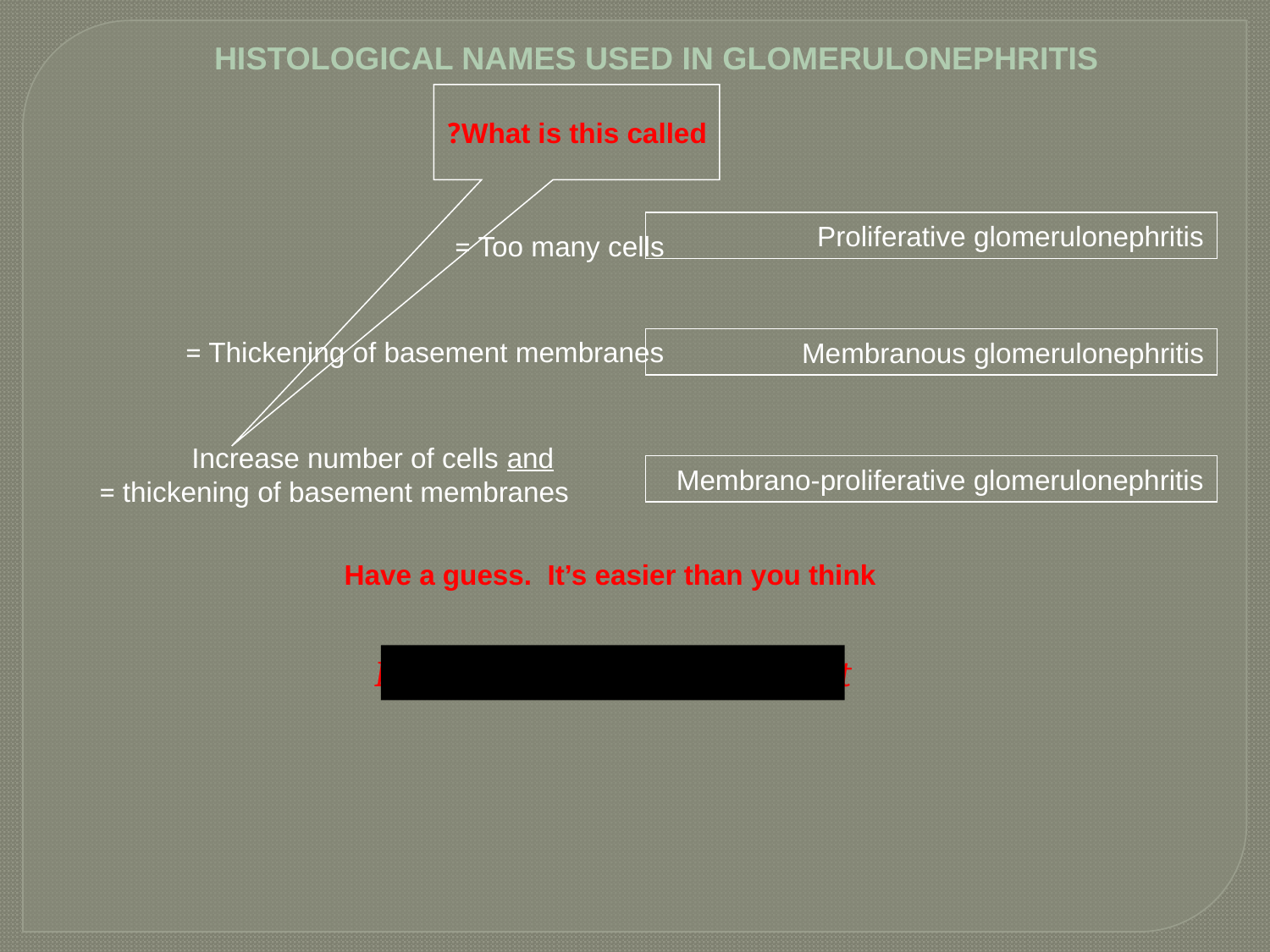

HISTOLOGICAL NAMES USED IN GLOMERULONEPHRITIS
What is this called?

Proliferative glomerulonephritis
Too many cells =
Thickening of basement membranes =
Membranous glomerulonephritis
Increase number of cells and
thickening of basement membranes =
Membrano-proliferative glomerulonephritis
Have a guess.  It’s easier than you think
Left click  anywhere to find out